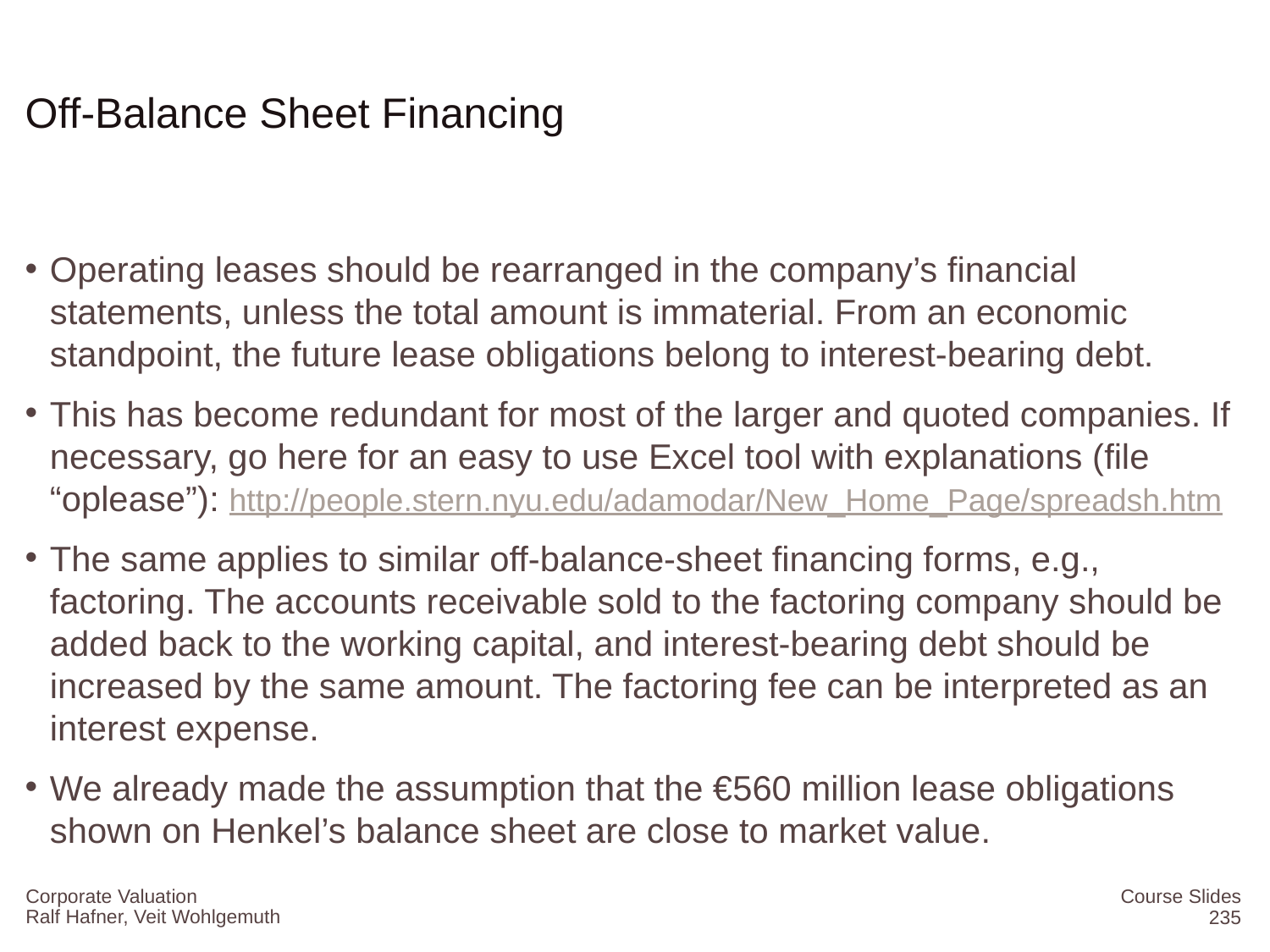

# Off-Balance Sheet Financing
Operating leases should be rearranged in the company’s financial statements, unless the total amount is immaterial. From an economic standpoint, the future lease obligations belong to interest-bearing debt.
This has become redundant for most of the larger and quoted companies. If necessary, go here for an easy to use Excel tool with explanations (file “oplease”): http://people.stern.nyu.edu/adamodar/New_Home_Page/spreadsh.htm
The same applies to similar off-balance-sheet financing forms, e.g., factoring. The accounts receivable sold to the factoring company should be added back to the working capital, and interest-bearing debt should be increased by the same amount. The factoring fee can be interpreted as an interest expense.
We already made the assumption that the €560 million lease obligations shown on Henkel’s balance sheet are close to market value.
Corporate Valuation
Course Slides
235